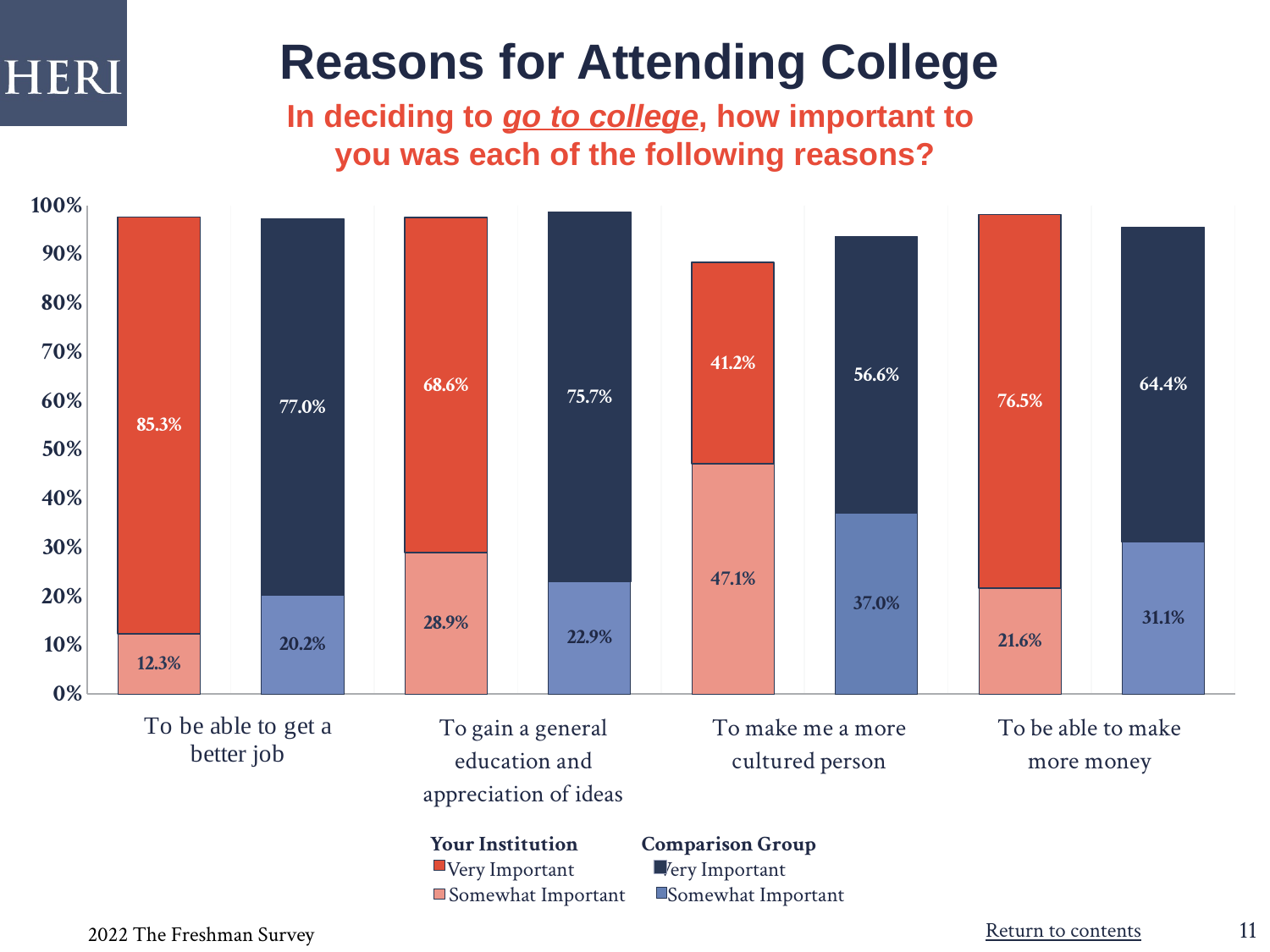

# Reasons for Attending College
In deciding to go to college, how important to
you was each of the following reasons?

### Chart

| Category | Somewhat Important | Very Important |
|---|---|---|
| Your Institution | 0.123 | 0.853 |
| Comparison Group | 0.202 | 0.77 |
| Your Institution | 0.289 | 0.686 |
| Comparison Group | 0.229 | 0.757 |
| Your Institution | 0.471 | 0.412 |
| Comparison Group | 0.37 | 0.566 |
| Your Institution | 0.216 | 0.765 |
| Comparison Group | 0.311 | 0.644 |
 Your Institution               Comparison Group
     Very Important                  Very Important
     Somewhat Important         Somewhat Important

2022 The Freshman Survey

Return to contents
11